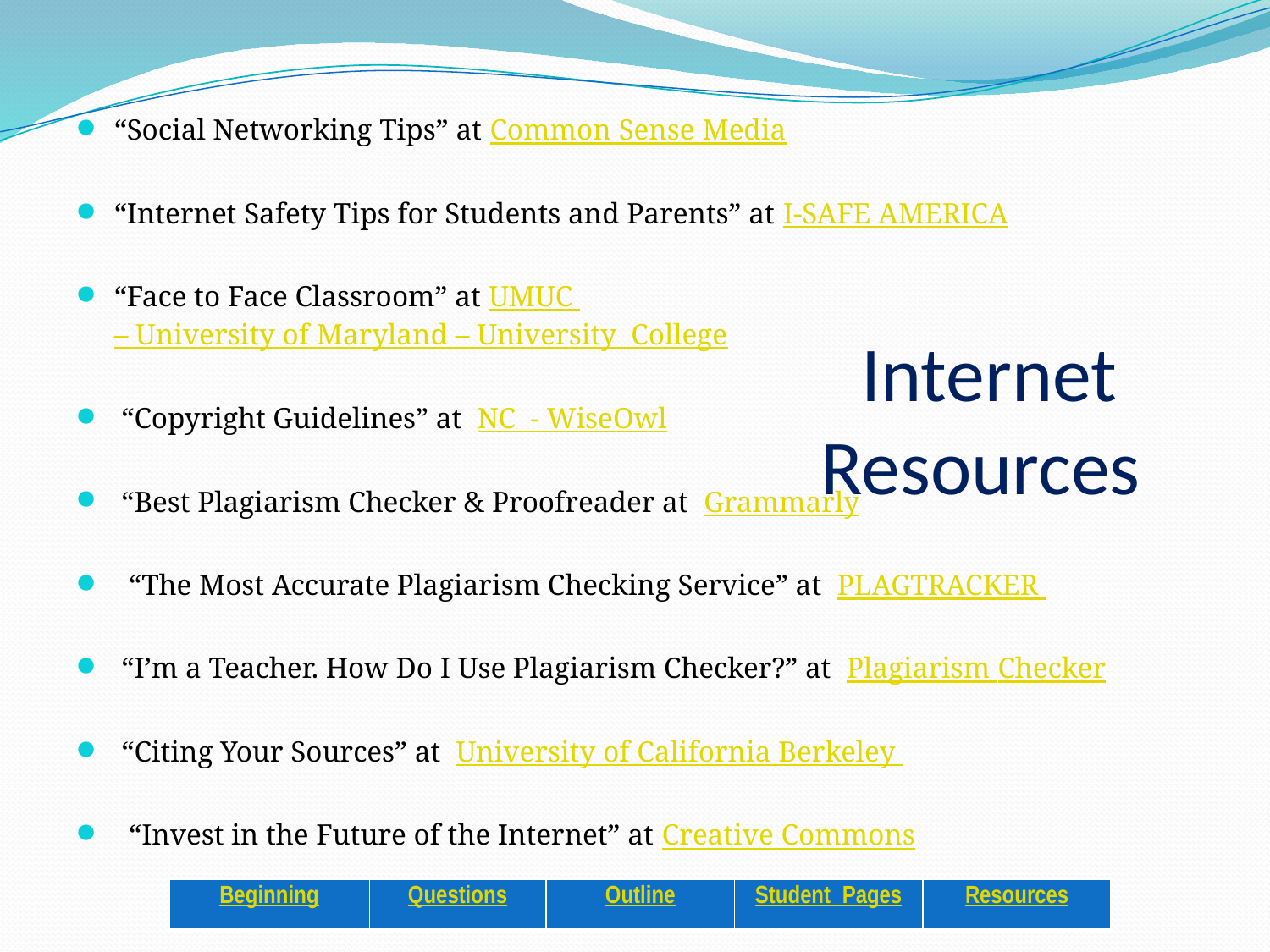

“Social Networking Tips” at Common Sense Media

“Internet Safety Tips for Students and Parents” at I-SAFE AMERICA

“Face to Face Classroom” at UMUC – University of Maryland – University  College

 “Copyright Guidelines” at  NC  - WiseOwl

 “Best Plagiarism Checker & Proofreader at  Grammarly

  “The Most Accurate Plagiarism Checking Service” at  PLAGTRACKER

 “I’m a Teacher. How Do I Use Plagiarism Checker?” at  Plagiarism Checker

 “Citing Your Sources” at  University of California Berkeley

  “Invest in the Future of the Internet” at Creative Commons

# Internet Resources
| Beginning | Questions | Outline | Student Pages | Resources |
| --- | --- | --- | --- | --- |